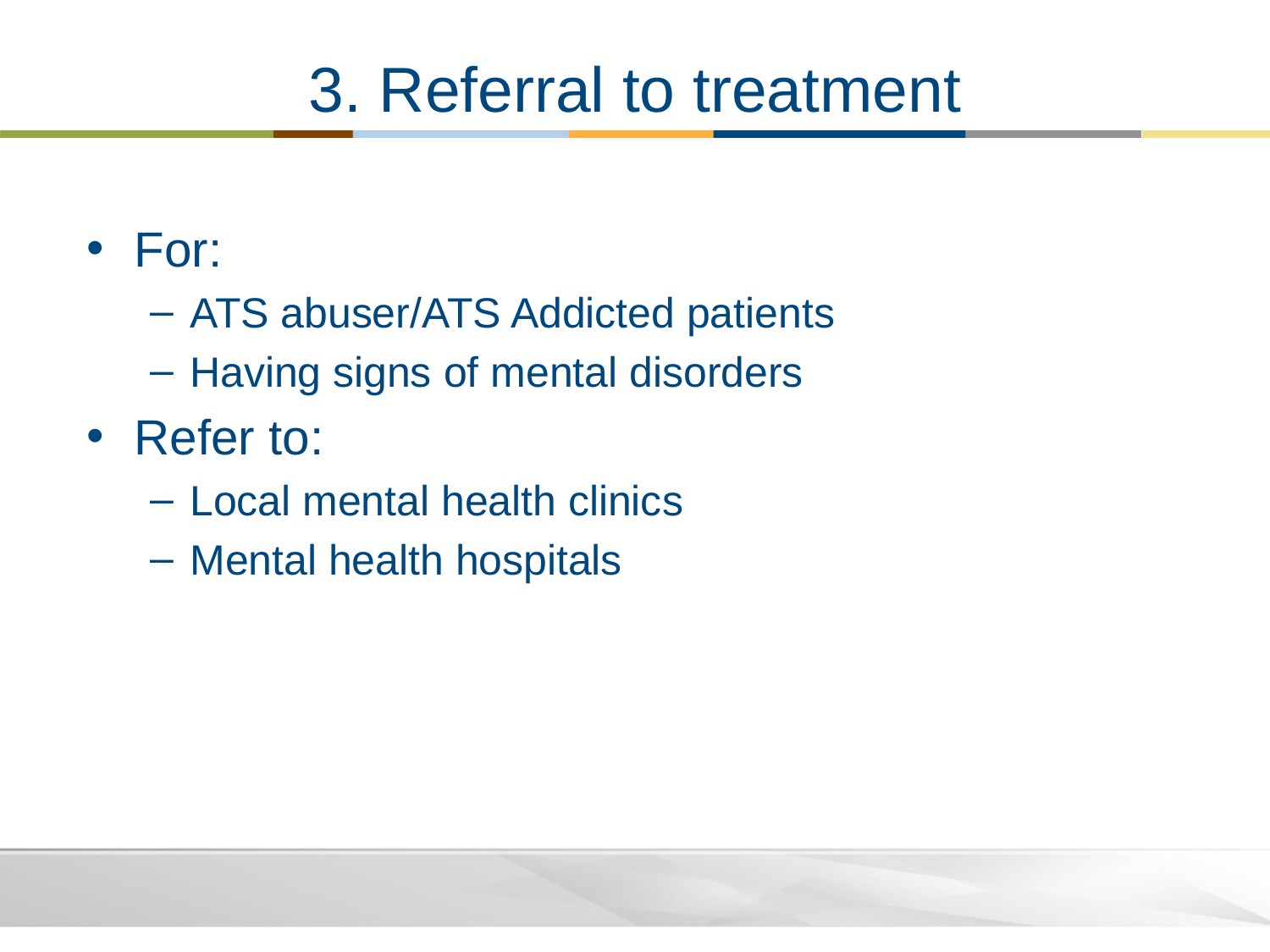

# 3. Referral to treatment
For:
ATS abuser/ATS Addicted patients
Having signs of mental disorders
Refer to:
Local mental health clinics
Mental health hospitals